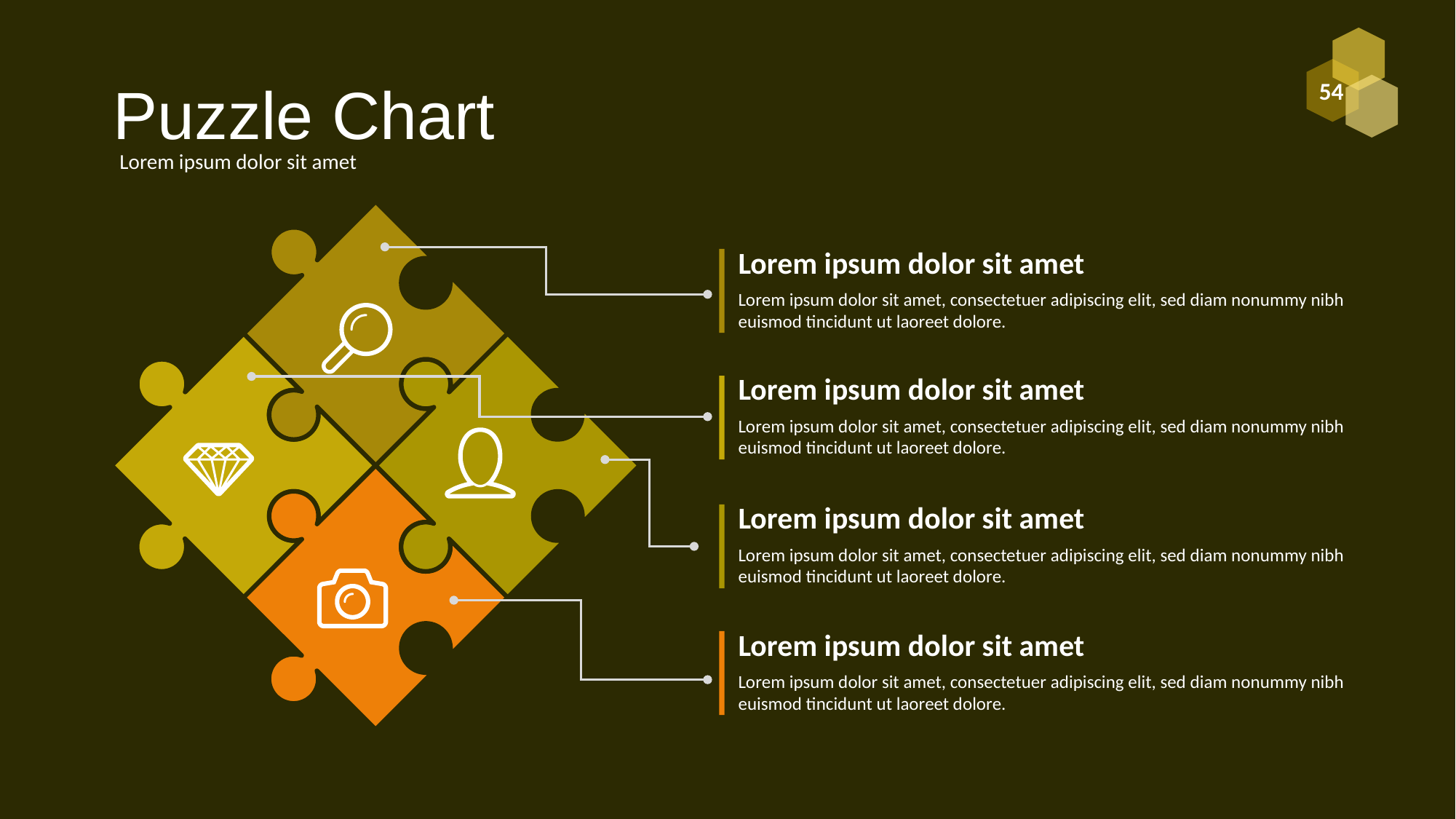

# Puzzle Chart
Lorem ipsum dolor sit amet

Lorem ipsum dolor sit amet

Lorem ipsum dolor sit amet, consectetuer adipiscing elit, sed diam nonummy nibh euismod tincidunt ut laoreet dolore.

Lorem ipsum dolor sit amet

Lorem ipsum dolor sit amet, consectetuer adipiscing elit, sed diam nonummy nibh euismod tincidunt ut laoreet dolore.

Lorem ipsum dolor sit amet

Lorem ipsum dolor sit amet, consectetuer adipiscing elit, sed diam nonummy nibh euismod tincidunt ut laoreet dolore.

Lorem ipsum dolor sit amet

Lorem ipsum dolor sit amet, consectetuer adipiscing elit, sed diam nonummy nibh euismod tincidunt ut laoreet dolore.